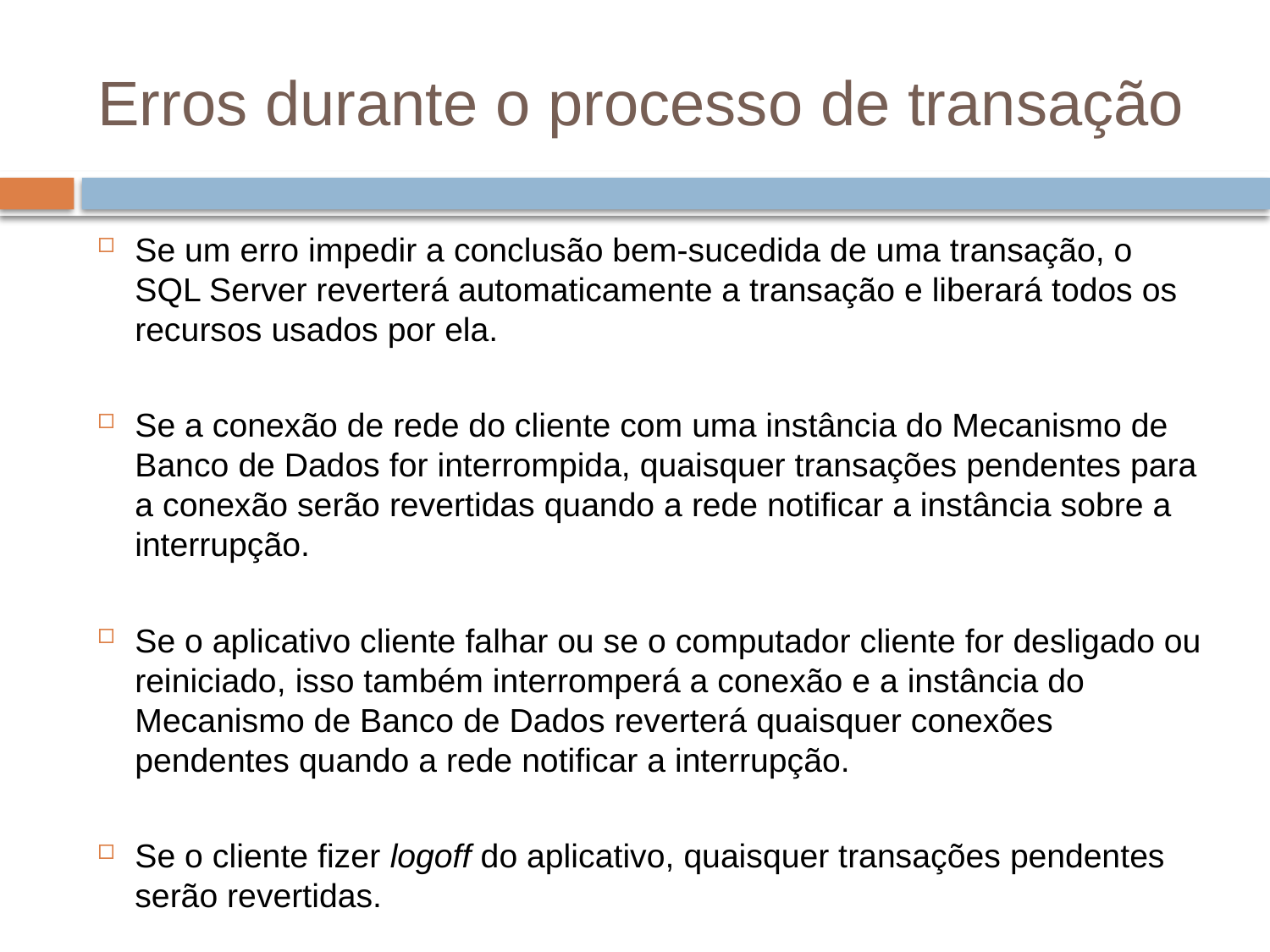

# Erros durante o processo de transação
Se um erro impedir a conclusão bem-sucedida de uma transação, o SQL Server reverterá automaticamente a transação e liberará todos os recursos usados por ela.

Se a conexão de rede do cliente com uma instância do Mecanismo de Banco de Dados for interrompida, quaisquer transações pendentes para a conexão serão revertidas quando a rede notificar a instância sobre a interrupção.

Se o aplicativo cliente falhar ou se o computador cliente for desligado ou reiniciado, isso também interromperá a conexão e a instância do Mecanismo de Banco de Dados reverterá quaisquer conexões pendentes quando a rede notificar a interrupção.

Se o cliente fizer logoff do aplicativo, quaisquer transações pendentes serão revertidas.